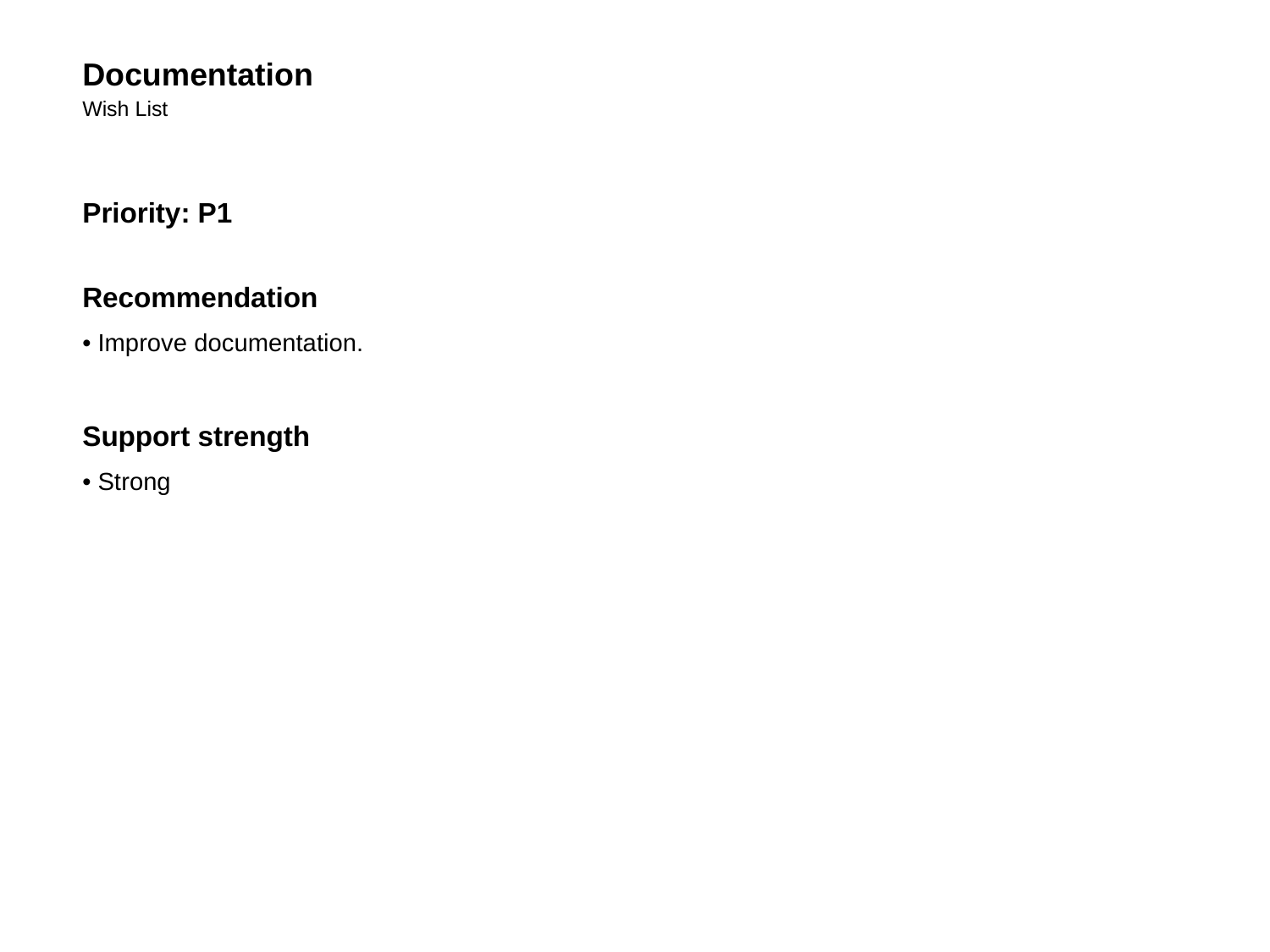

Documentation
Wish List
Priority: P1

Recommendation
• Improve documentation.

Support strength
• Strong